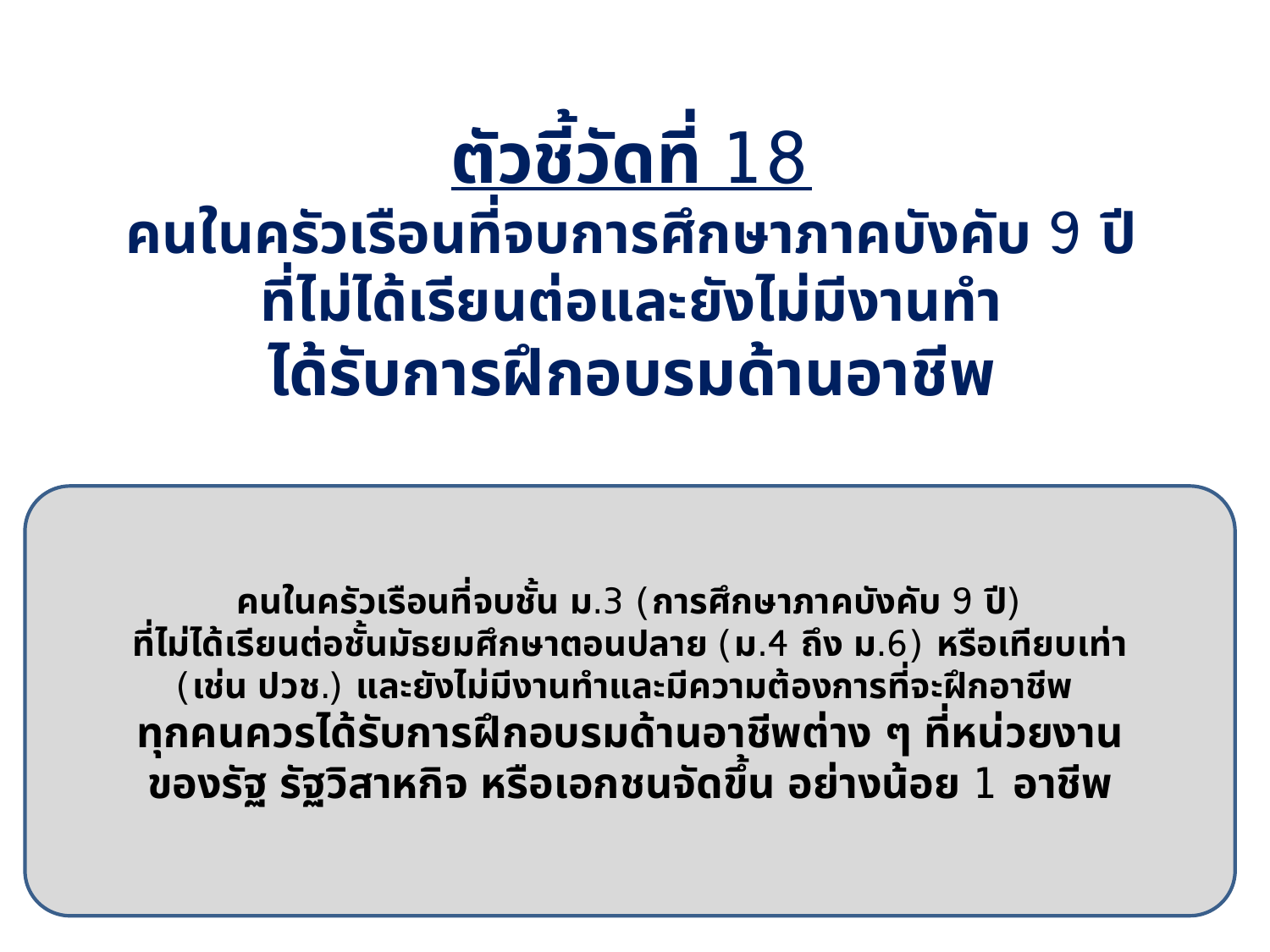

ตัวชี้วัดที่ 18
คนในครัวเรือนที่จบการศึกษาภาคบังคับ 9 ปี
ที่ไม่ได้เรียนต่อและยังไม่มีงานทำ
ได้รับการฝึกอบรมด้านอาชีพ

คนในครัวเรือนที่จบชั้น ม.3 (การศึกษาภาคบังคับ 9 ปี)
ที่ไม่ได้เรียนต่อชั้นมัธยมศึกษาตอนปลาย (ม.4 ถึง ม.6) หรือเทียบเท่า
(เช่น ปวช.) และยังไม่มีงานทำและมีความต้องการที่จะฝึกอาชีพ
ทุกคนควรได้รับการฝึกอบรมด้านอาชีพต่าง ๆ ที่หน่วยงาน
ของรัฐ รัฐวิสาหกิจ หรือเอกชนจัดขึ้น อย่างน้อย 1 อาชีพ